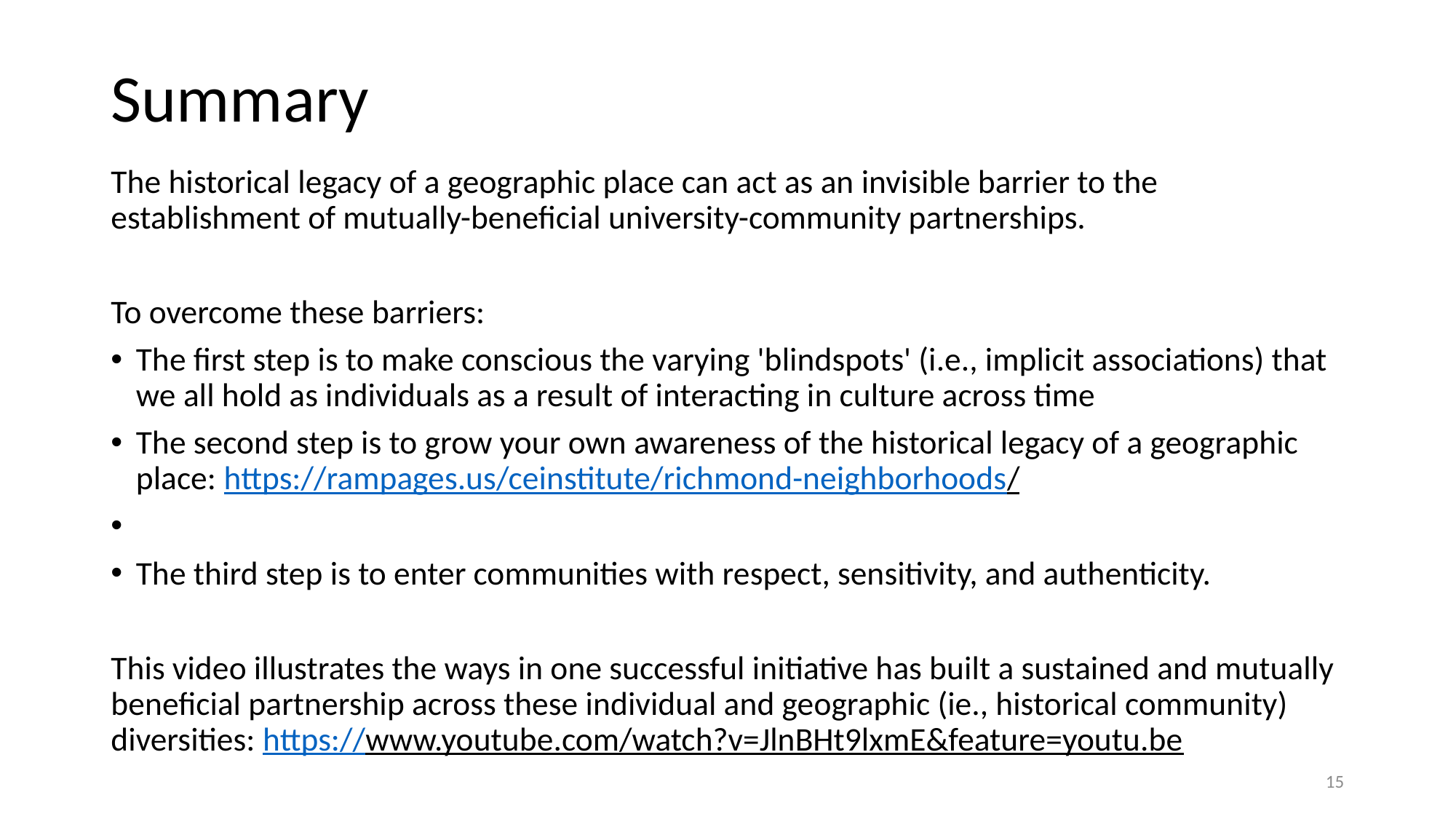

# Summary
The historical legacy of a geographic place can act as an invisible barrier to the establishment of mutually-beneficial university-community partnerships.

To overcome these barriers:
The first step is to make conscious the varying 'blindspots' (i.e., implicit associations) that we all hold as individuals as a result of interacting in culture across time
The second step is to grow your own awareness of the historical legacy of a geographic place: https://rampages.us/ceinstitute/richmond-neighborhoods/

The third step is to enter communities with respect, sensitivity, and authenticity.

This video illustrates the ways in one successful initiative has built a sustained and mutually beneficial partnership across these individual and geographic (ie., historical community) diversities: https://www.youtube.com/watch?v=JlnBHt9lxmE&feature=youtu.be

15